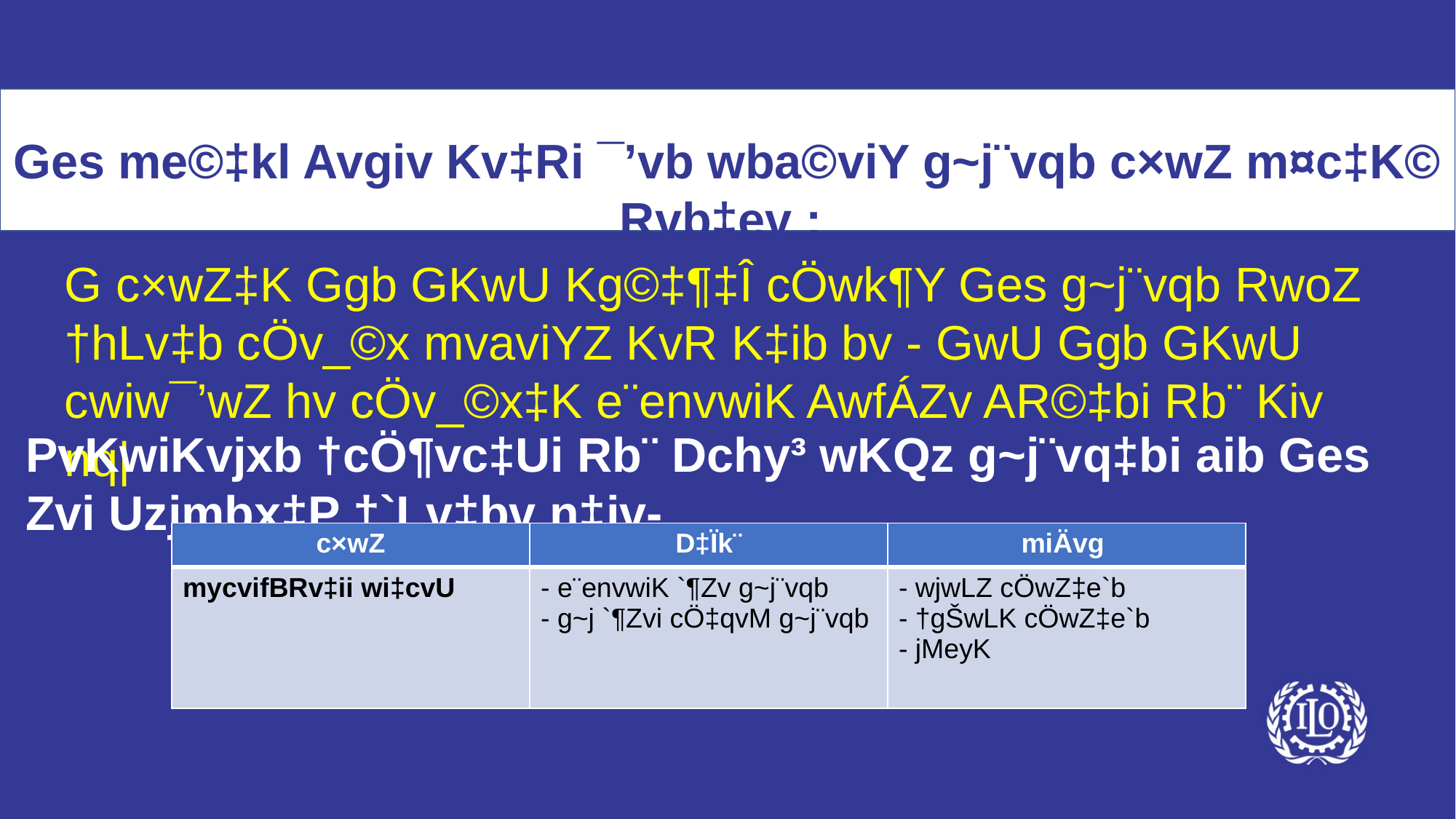

Ges me©‡kl Avgiv Kv‡Ri ¯’vb wba©viY g~j¨vqb c×wZ m¤c‡K© Rvb‡ev :
G c×wZ‡K Ggb GKwU Kg©‡¶‡Î cÖwk¶Y Ges g~j¨vqb RwoZ †hLv‡b cÖv_©x mvaviYZ KvR K‡ib bv - GwU Ggb GKwU cwiw¯’wZ hv cÖv_©x‡K e¨envwiK AwfÁZv AR©‡bi Rb¨ Kiv nq|
PvKwiKvjxb †cÖ¶vc‡Ui Rb¨ Dchy³ wKQz g~j¨vq‡bi aib Ges Zvi Uzjmbx‡P †`Lv‡bv n‡jv-
| c×wZ | D‡Ïk¨ | miÄvg |
| --- | --- | --- |
| mycvifBRv‡ii wi‡cvU | - e¨envwiK `¶Zv g~j¨vqb - g~j `¶Zvi cÖ‡qvM g~j¨vqb | - wjwLZ cÖwZ‡e`b - †gŠwLK cÖwZ‡e`b - jMeyK |